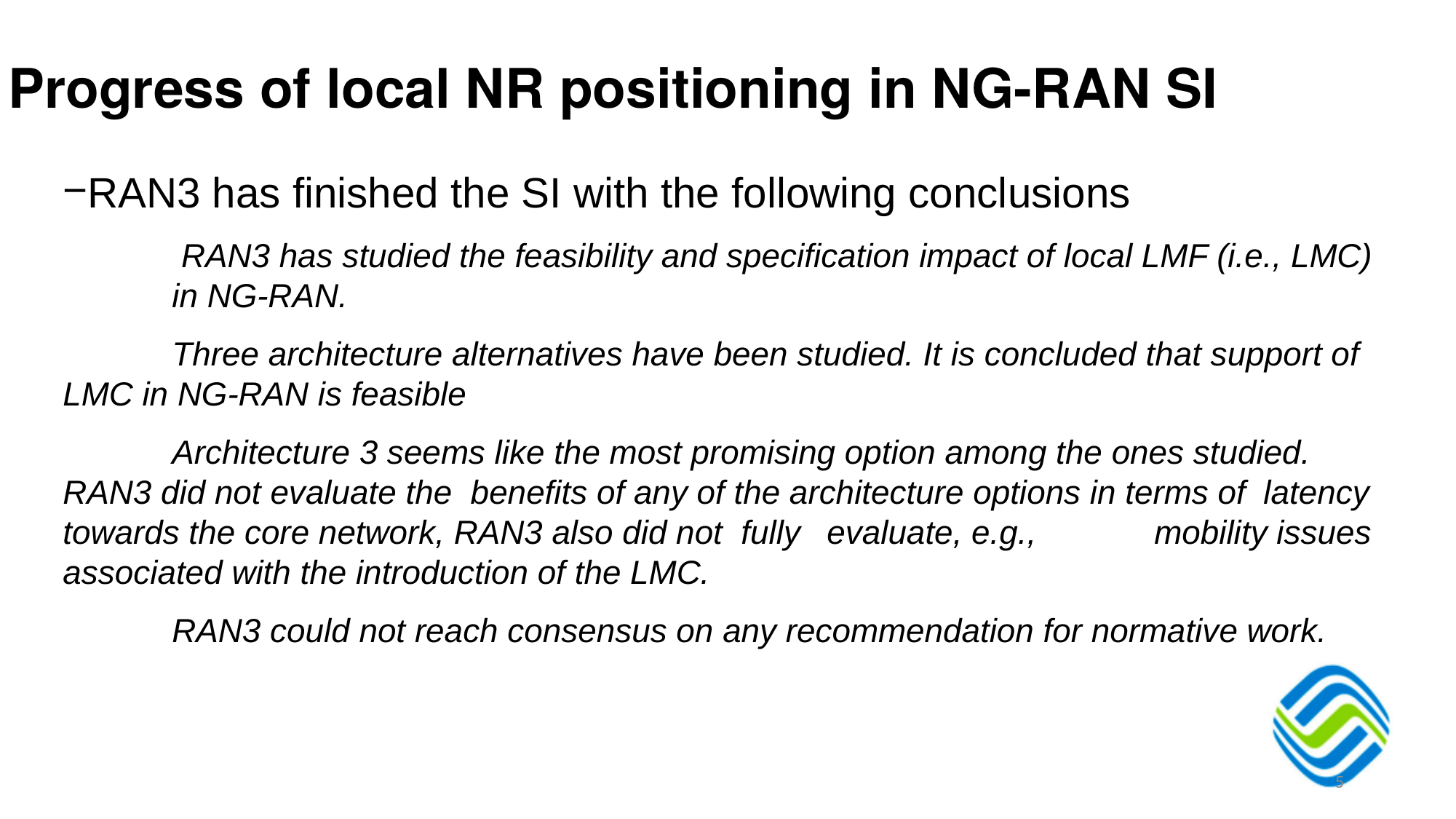

Progress of local NR positioning in NG-RAN SI
RAN3 has finished the SI with the following conclusions
	 RAN3 has studied the feasibility and specification impact of local LMF (i.e., LMC) 	in NG-RAN.
	Three architecture alternatives have been studied. It is concluded that support of 	LMC in NG-RAN is feasible
	Architecture 3 seems like the most promising option among the ones studied. 	RAN3 did not evaluate the  benefits of any of the architecture options in terms of 	latency towards the core network, RAN3 also did not  fully 	evaluate, e.g., 	mobility issues associated with the introduction of the LMC.
	RAN3 could not reach consensus on any recommendation for normative work.
5